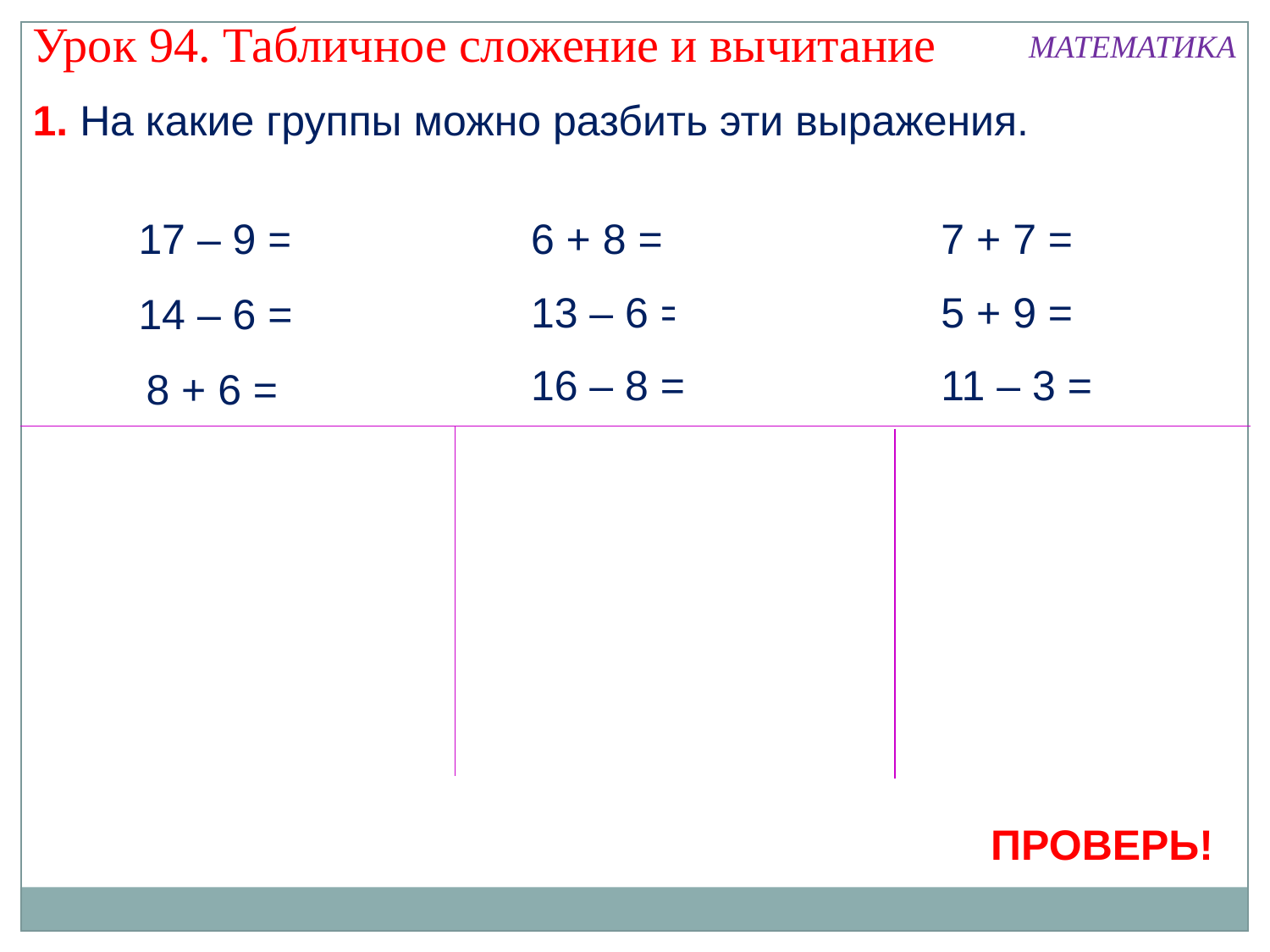

Урок 94. Табличное сложение и вычитание
МАТЕМАТИКА
1. На какие группы можно разбить эти выражения.
6 + 8 = 14
17 – 9 = 8

7 + 7 = 14

13 – 6 = 7
5 + 9 = 14
14 – 6 = 8

16 – 8 = 8
11 – 3 = 8
8 + 6 = 14

ПРОВЕРЬ!